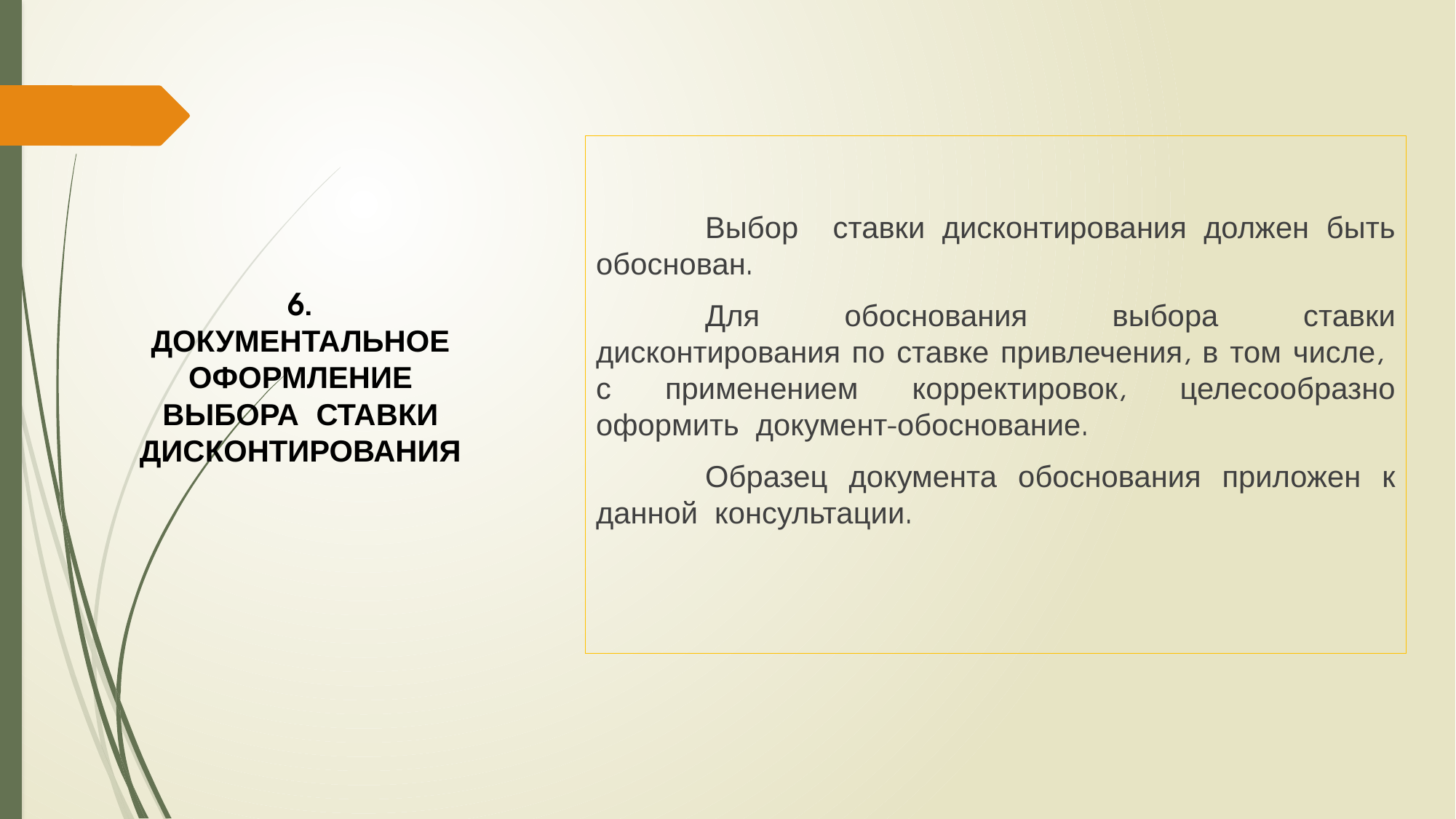

Выбор  ставки дисконтирования должен быть обоснован.
	Для обоснования выбора ставки дисконтирования по ставке привлечения, в том числе,  с применением корректировок, целесообразно оформить  документ-обоснование.
	Образец документа обоснования приложен к данной  консультации.

6. Документальное оформление выбора  ставки дисконтирования